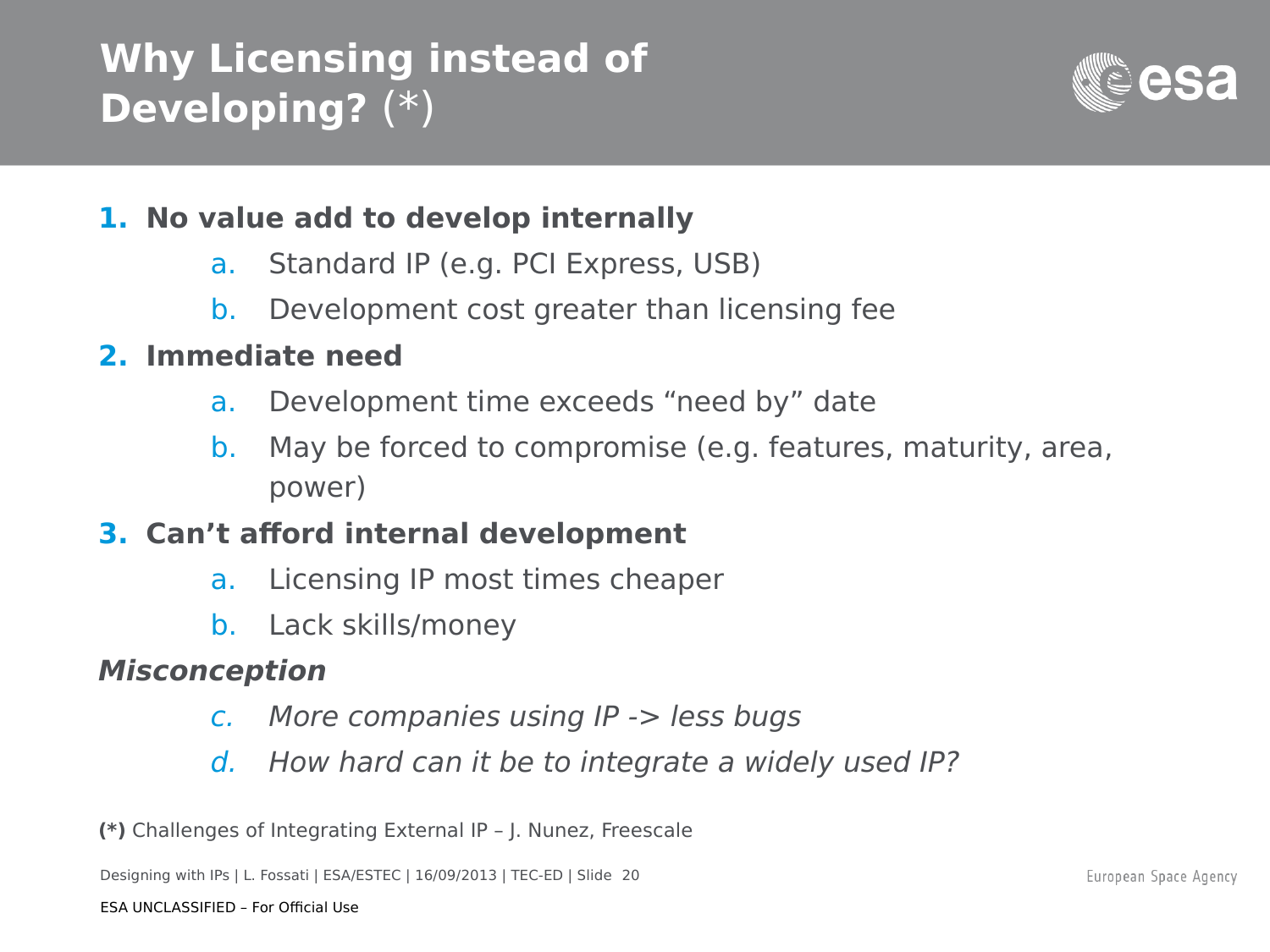

# Why Licensing instead of Developing? (*)
No value add to develop internally
Standard IP (e.g. PCI Express, USB)
Development cost greater than licensing fee
Immediate need
Development time exceeds “need by” date
May be forced to compromise (e.g. features, maturity, area, power)
Can’t afford internal development
Licensing IP most times cheaper
Lack skills/money
Misconception
More companies using IP -> less bugs
How hard can it be to integrate a widely used IP?

(*) Challenges of Integrating External IP – J. Nunez, Freescale